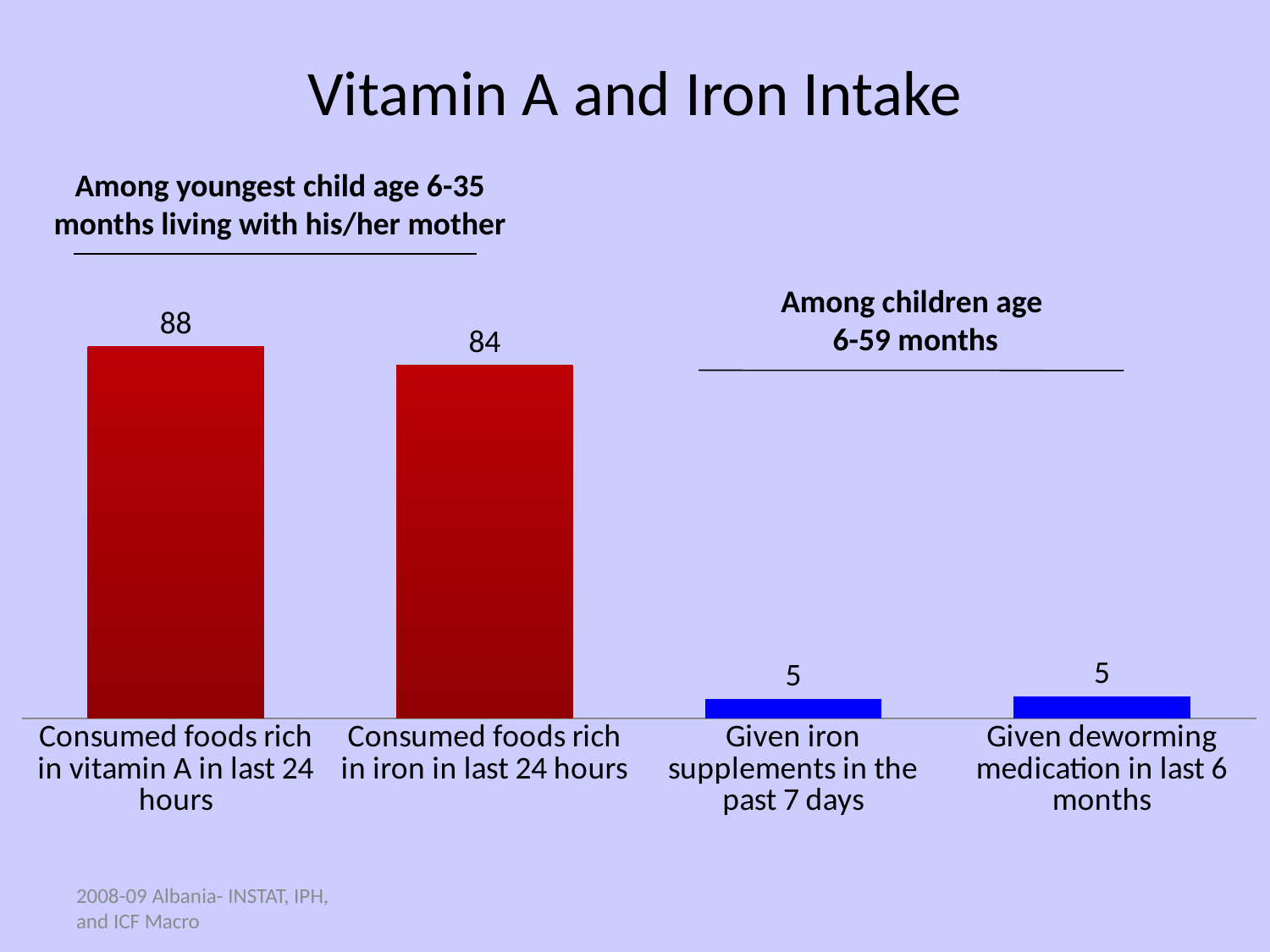

# Vitamin A and Iron Intake
Among youngest child age 6-35 months living with his/her mother

### Chart

| Category | Series 1 |
|---|---|
| Consumed foods rich in vitamin A in last 24 hours | 87.9 |
| Consumed foods rich in iron in last 24 hours | 83.6 |
| Given iron supplements in the past 7 days | 4.6 |
| Given deworming medication in last 6 months | 5.2 |
Among children age
6-59 months
2008-09 Albania- INSTAT, IPH, and ICF Macro